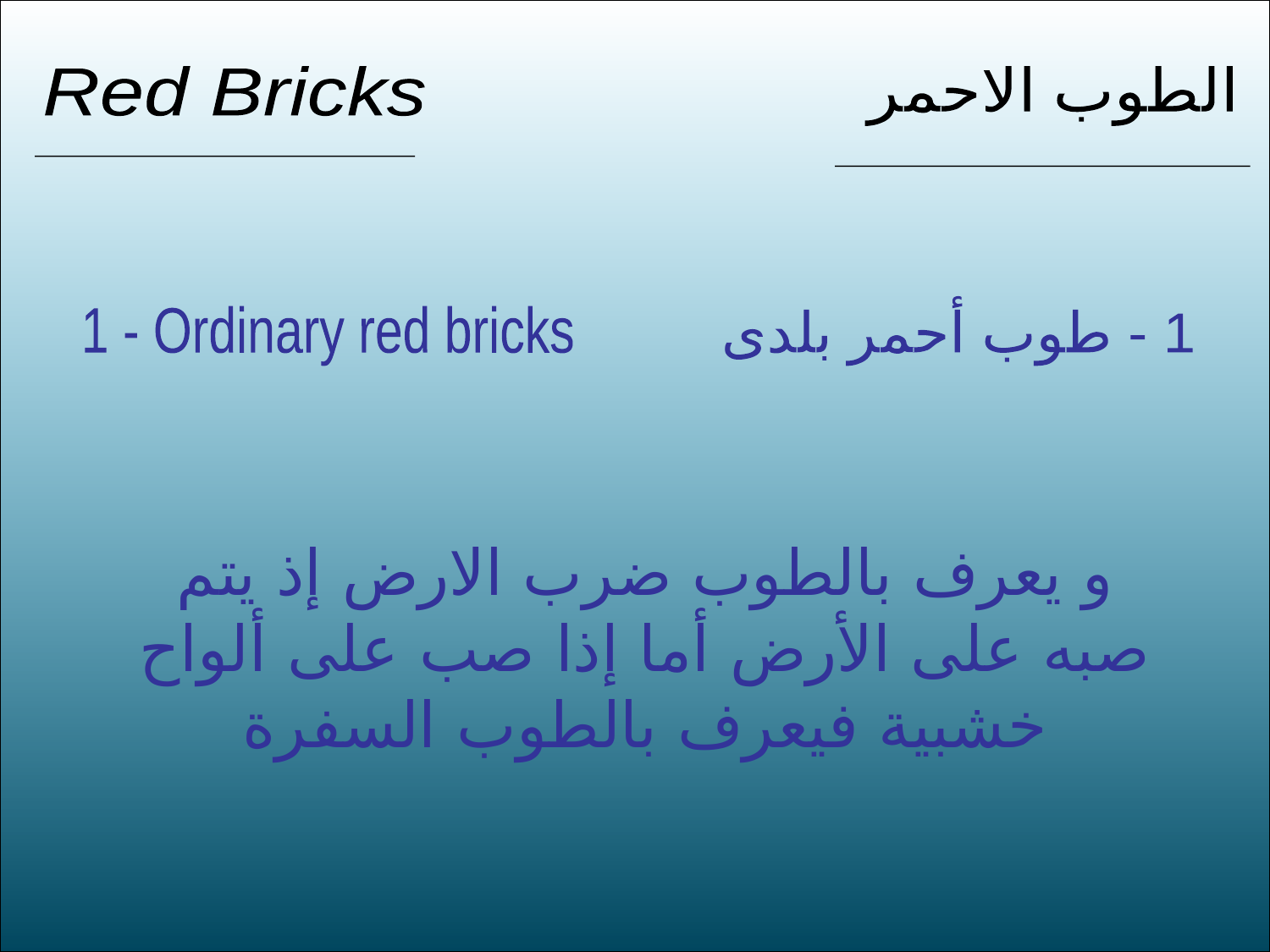

Red Bricks
الطوب الاحمر

1 - طوب أحمر بلدى
1 - Ordinary red bricks
و يعرف بالطوب ضرب الارض إذ يتم صبه على الأرض أما إذا صب على ألواح خشبية فيعرف بالطوب السفرة